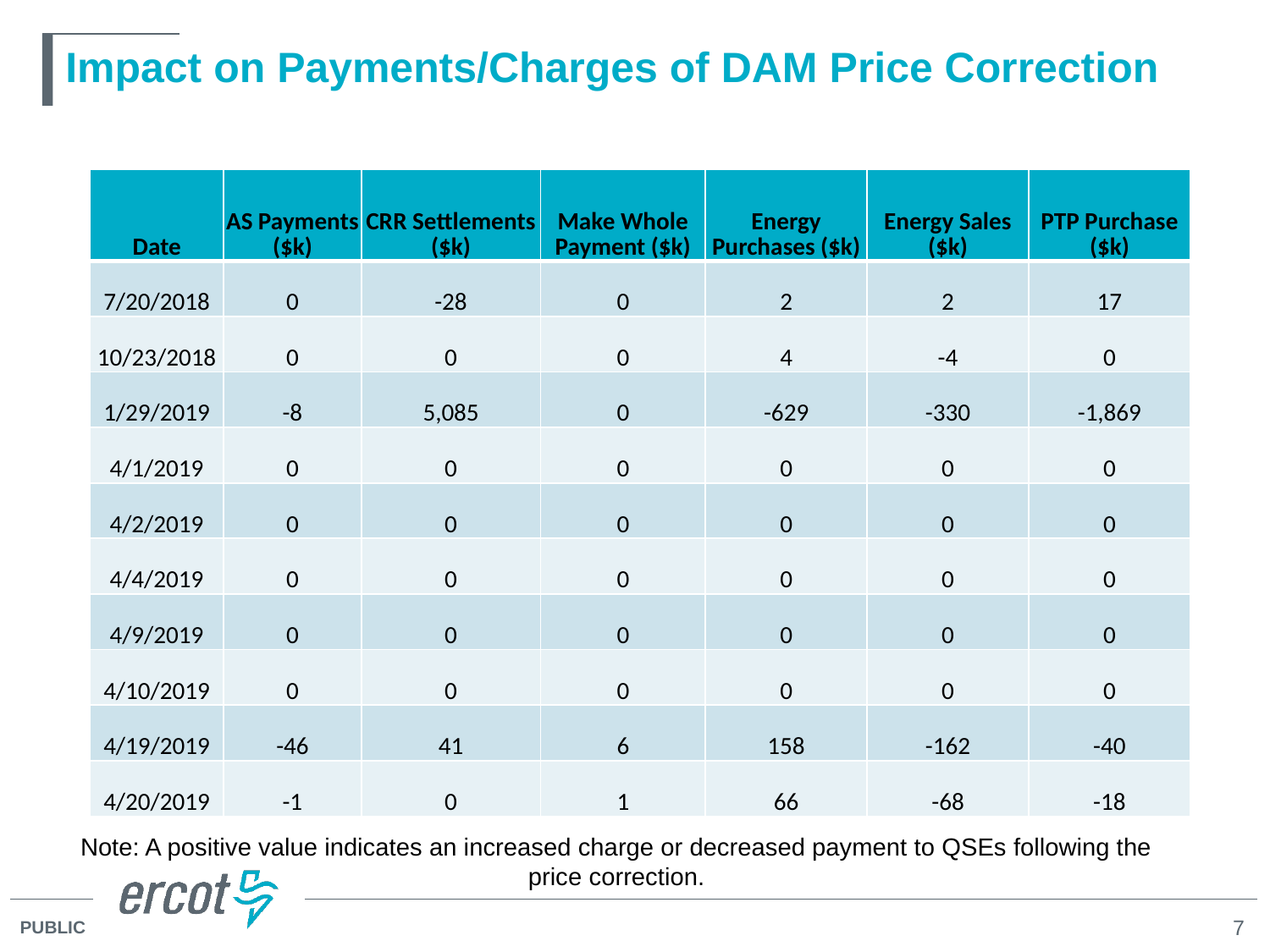

# Impact on Payments/Charges of DAM Price Correction
| Date | AS Payments ($k) | CRR Settlements ($k) | Make Whole Payment ($k) | Energy Purchases ($k) | Energy Sales ($k) | PTP Purchase ($k) |
| --- | --- | --- | --- | --- | --- | --- |
| 7/20/2018 | 0 | -28 | 0 | 2 | 2 | 17 |
| 10/23/2018 | 0 | 0 | 0 | 4 | -4 | 0 |
| 1/29/2019 | -8 | 5,085 | 0 | -629 | -330 | -1,869 |
| 4/1/2019 | 0 | 0 | 0 | 0 | 0 | 0 |
| 4/2/2019 | 0 | 0 | 0 | 0 | 0 | 0 |
| 4/4/2019 | 0 | 0 | 0 | 0 | 0 | 0 |
| 4/9/2019 | 0 | 0 | 0 | 0 | 0 | 0 |
| 4/10/2019 | 0 | 0 | 0 | 0 | 0 | 0 |
| 4/19/2019 | -46 | 41 | 6 | 158 | -162 | -40 |
| 4/20/2019 | -1 | 0 | 1 | 66 | -68 | -18 |
Note: A positive value indicates an increased charge or decreased payment to QSEs following the price correction.